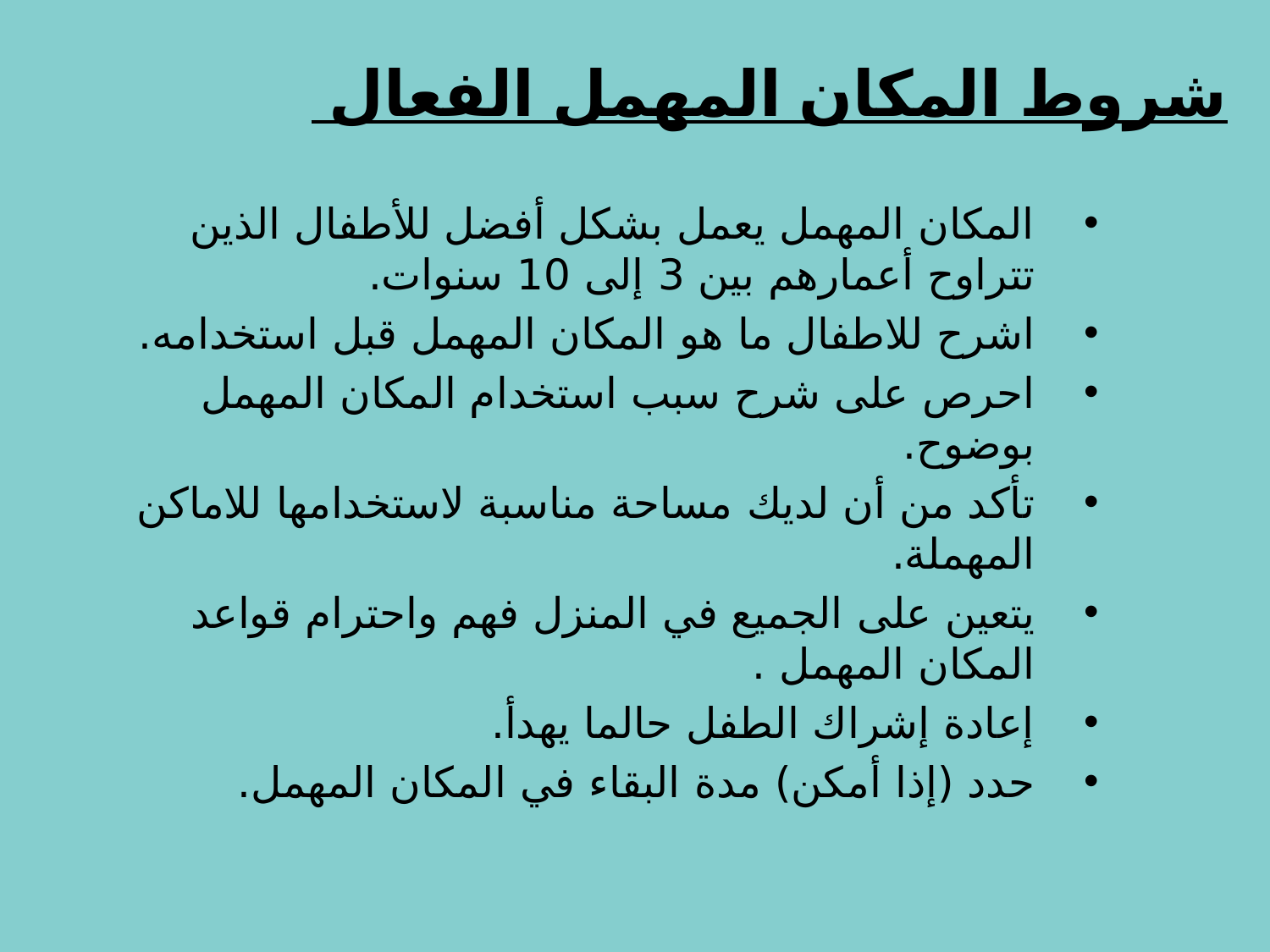

# شروط المكان المهمل الفعال
المكان المهمل يعمل بشكل أفضل للأطفال الذين تتراوح أعمارهم بين 3 إلى 10 سنوات.
اشرح للاطفال ما هو المكان المهمل قبل استخدامه.
احرص على شرح سبب استخدام المكان المهمل بوضوح.
تأكد من أن لديك مساحة مناسبة لاستخدامها للاماكن المهملة.
يتعين على الجميع في المنزل فهم واحترام قواعد المكان المهمل .
إعادة إشراك الطفل حالما يهدأ.
حدد (إذا أمكن) مدة البقاء في المكان المهمل.